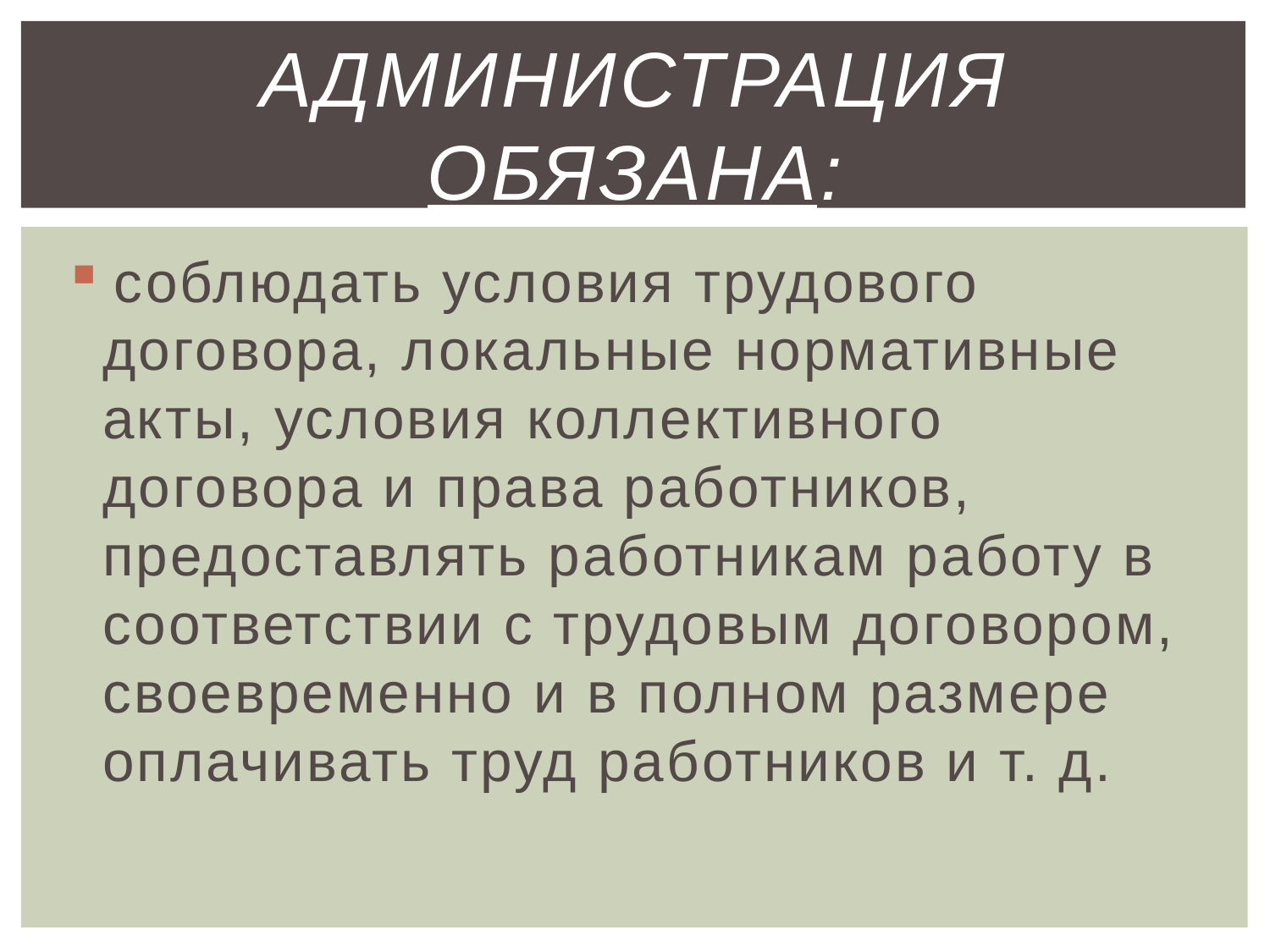

# Администрация обязана:
 соблюдать условия трудового договора, локальные нормативные акты, условия коллективного договора и права работников, предоставлять работникам работу в соответствии с трудовым договором, своевременно и в полном размере оплачивать труд работников и т. д.